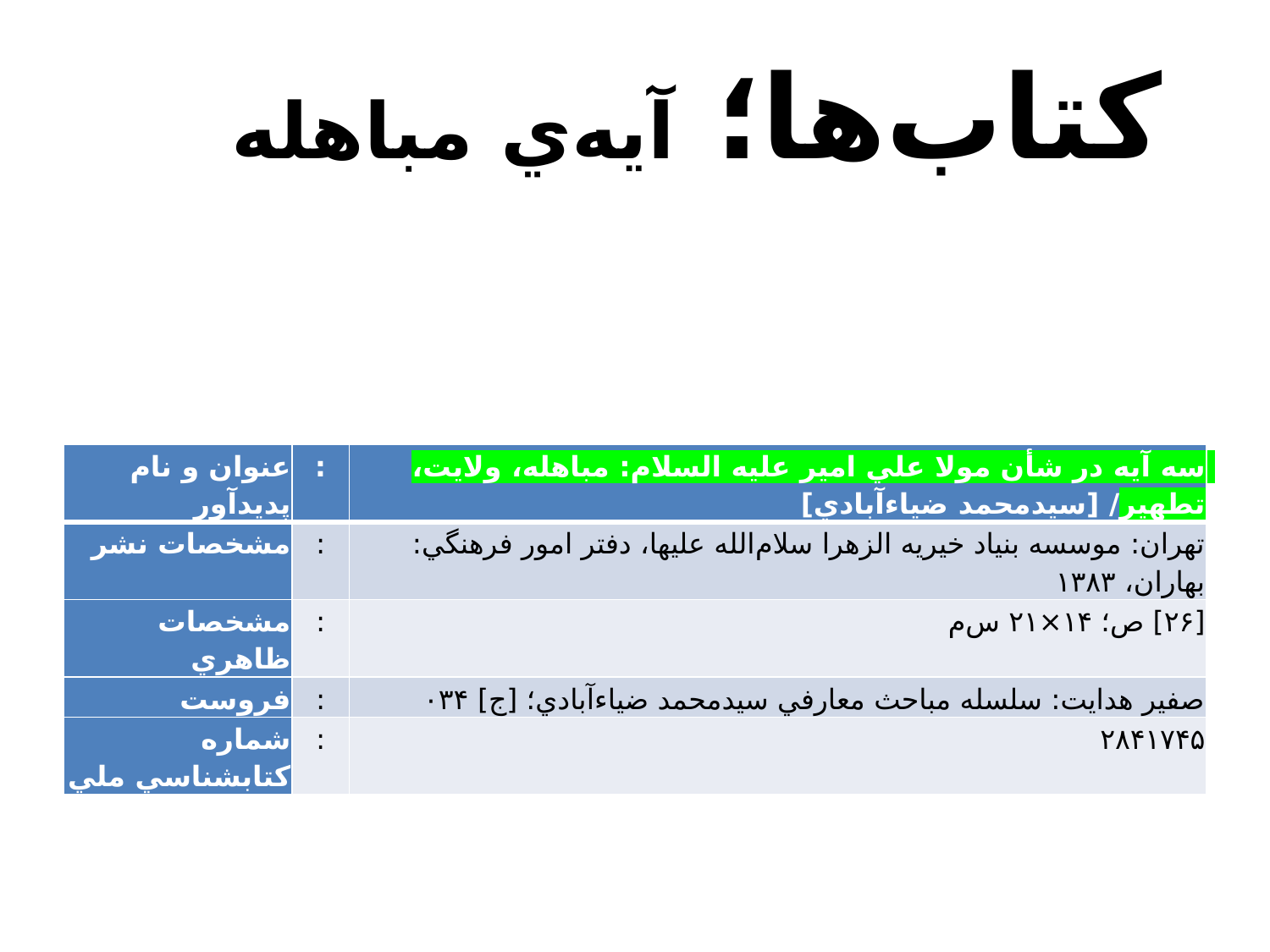

کتاب‌ها؛ آيه‌ي مباهله

| ‏عنوان و نام پديدآور | : | سه آيه در شأن مولا علي امير عليه السلام: مباهله، ولايت، تطهير‏‫/ [سيد‌محمد ضياء‌آبادي] |
| --- | --- | --- |
| ‏مشخصات نشر | : | تهران: موسسه بنياد خيريه الزهرا سلام‌الله عليها، دفتر امور فرهنگي: بهاران‏‫، ۱۳۸۳ |
| ‏مشخصات ظاهري | : | ‏‫[۲۶] ص؛ ۱۴×۲۱ س‌م |
| ‏فروست | : | صفير هدايت: سلسله مباحث معارفي سيدمحمد ضياء‌آبادي‏‫؛ [ج] ۰۳۴ |
| ‏شماره کتابشناسي ملي | : | ۲۸۴۱۷۴۵ |